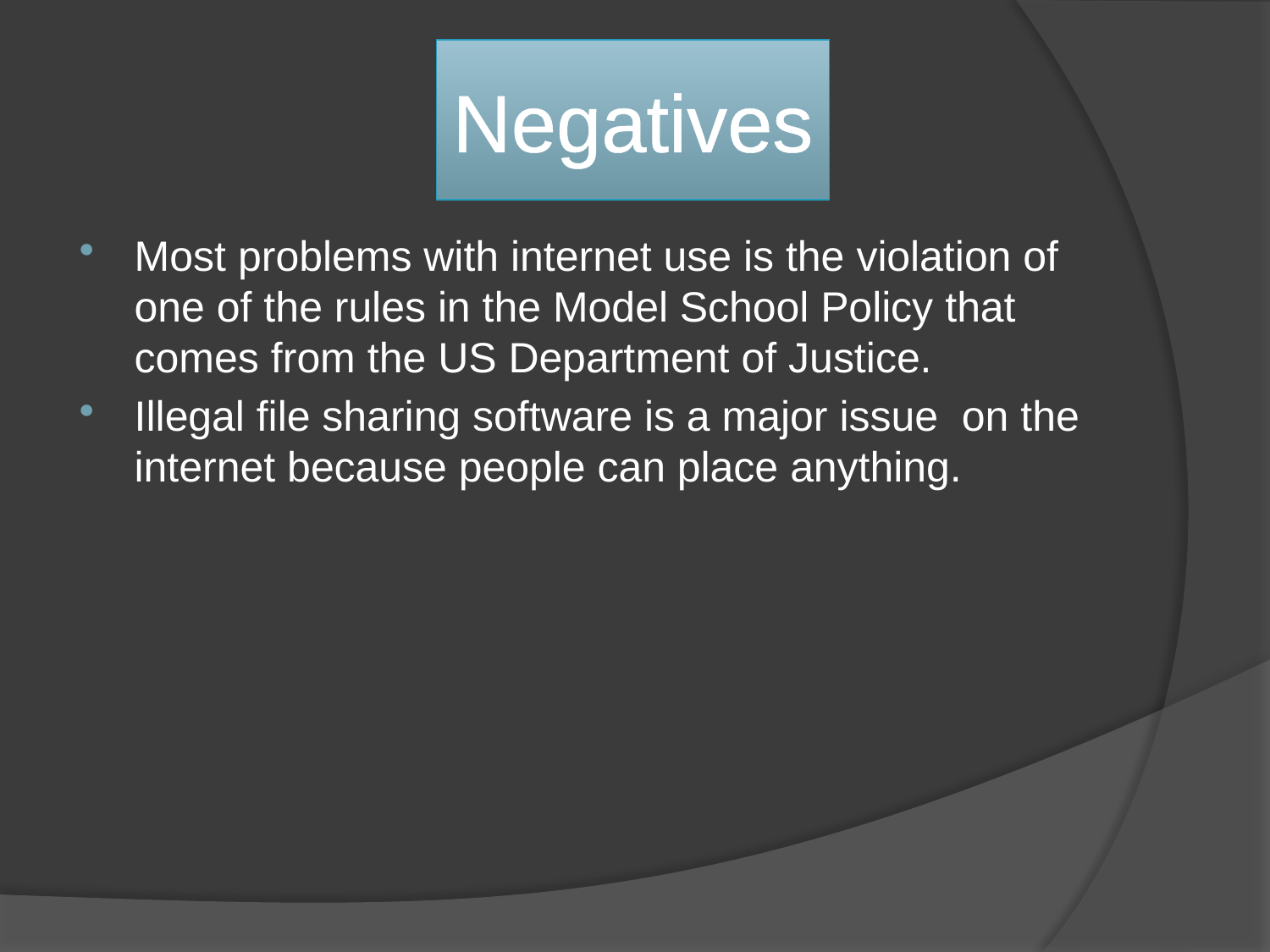

# Negatives
Most problems with internet use is the violation of one of the rules in the Model School Policy that comes from the US Department of Justice.
Illegal file sharing software is a major issue  on the internet because people can place anything.